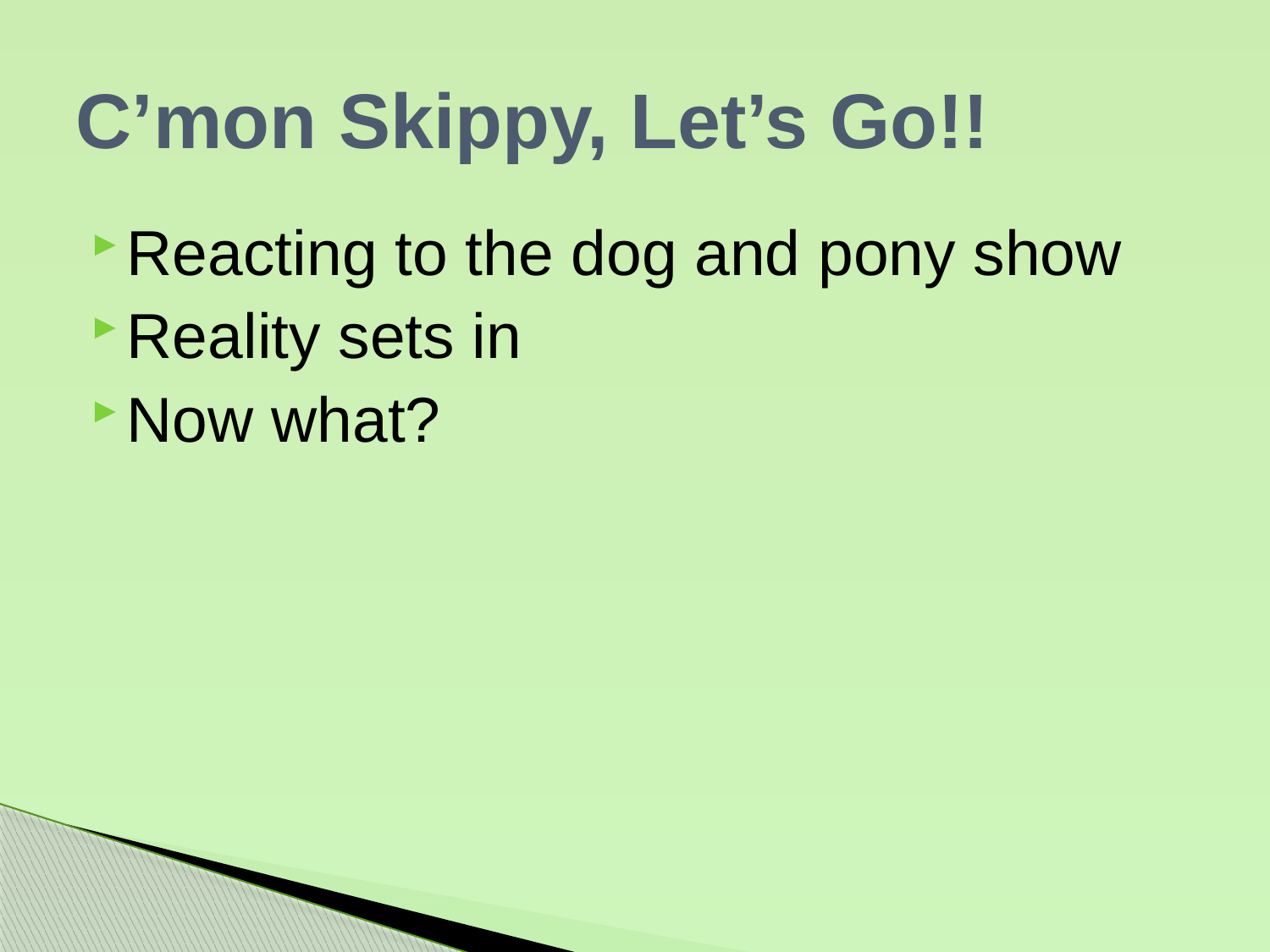

# C’mon Skippy, Let’s Go!!
Reacting to the dog and pony show
Reality sets in
Now what?